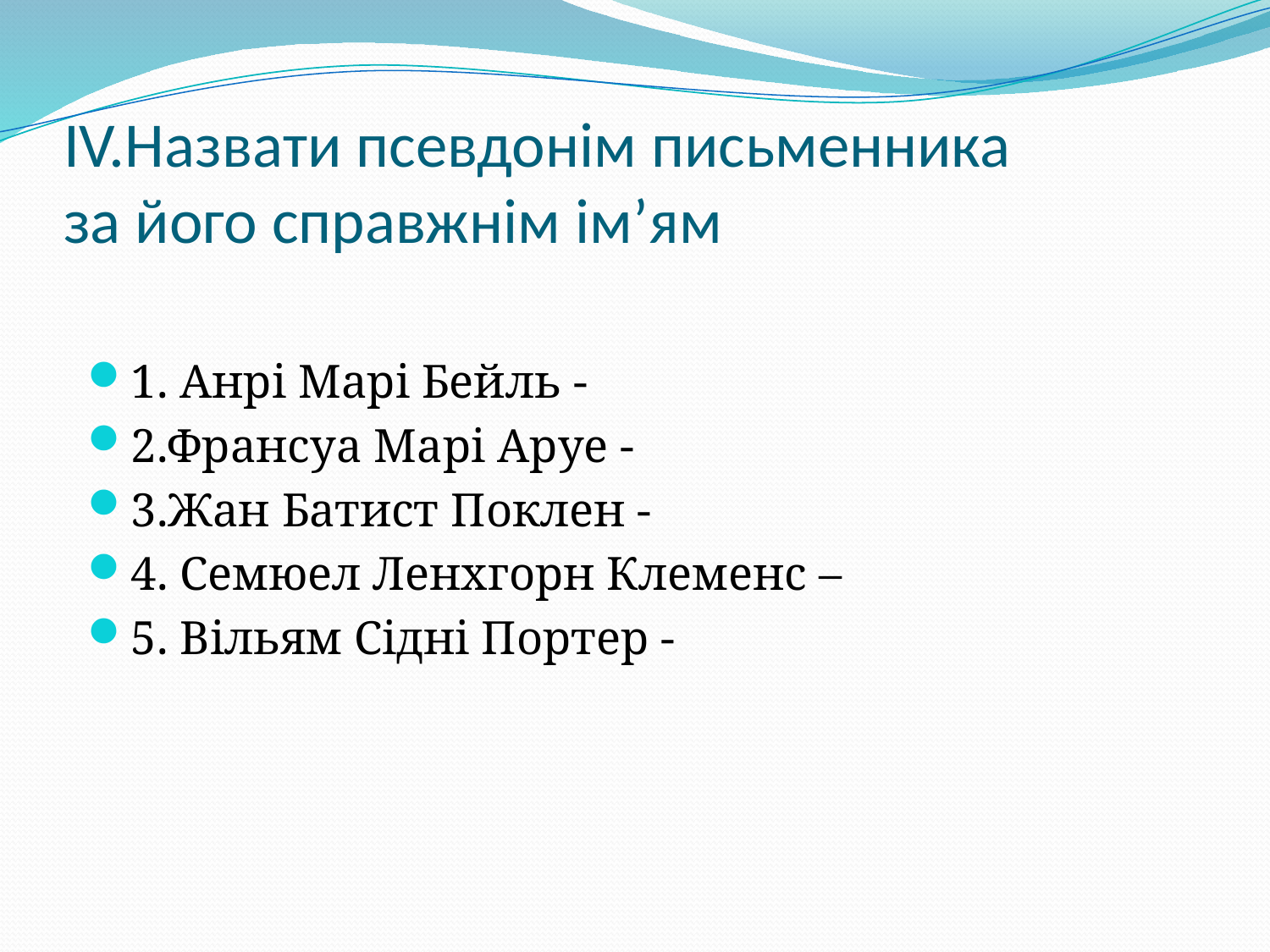

# IV.Назвати псевдонім письменника за його справжнім ім’ям
1. Анрі Марі Бейль -
2.Франсуа Марі Аруе -
3.Жан Батист Поклен -
4. Семюел Ленхгорн Клеменс –
5. Вільям Сідні Портер -